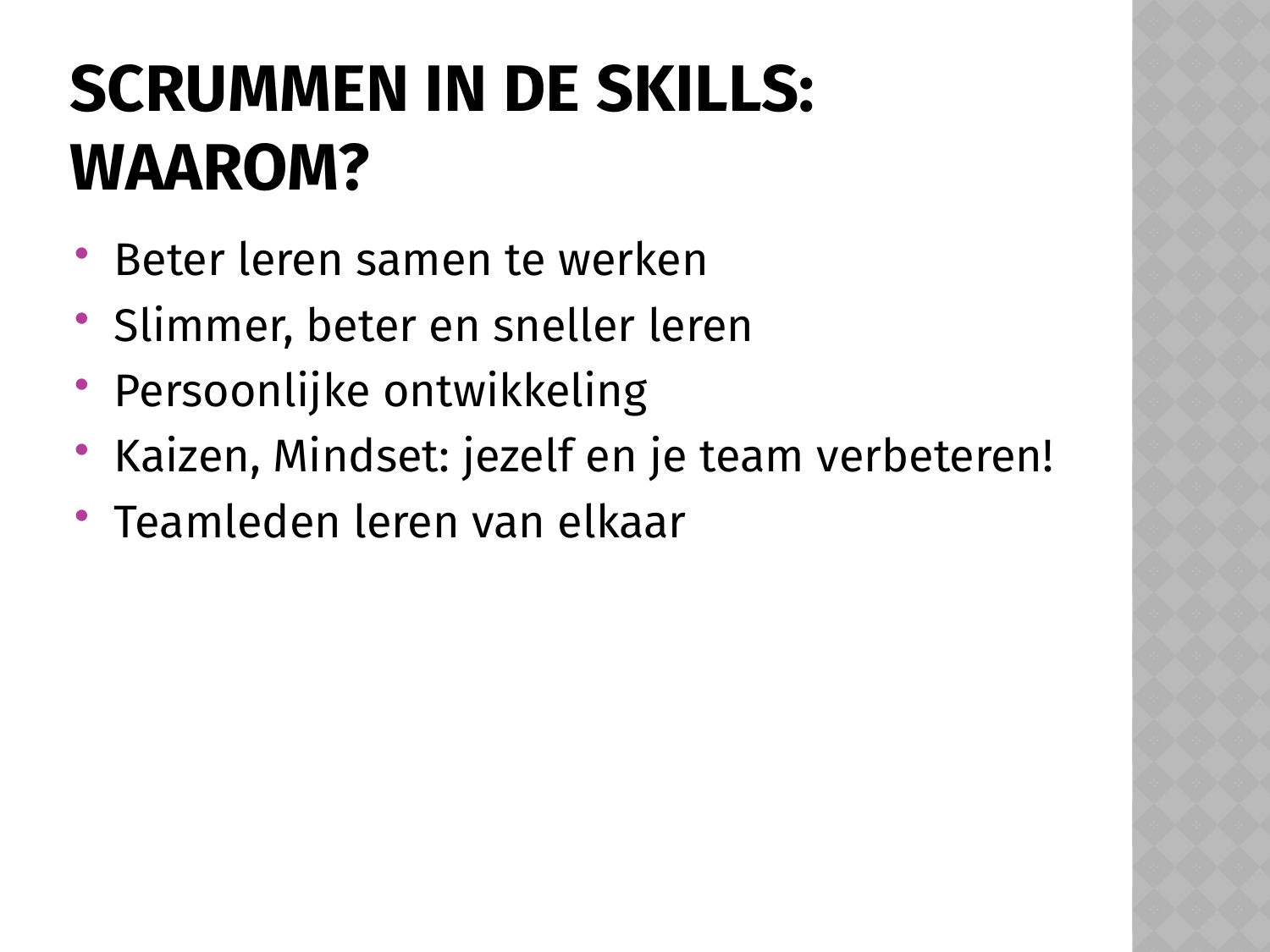

# Scrummen in de Skills: waarom?
Beter leren samen te werken
Slimmer, beter en sneller leren
Persoonlijke ontwikkeling
Kaizen, Mindset: jezelf en je team verbeteren!
Teamleden leren van elkaar